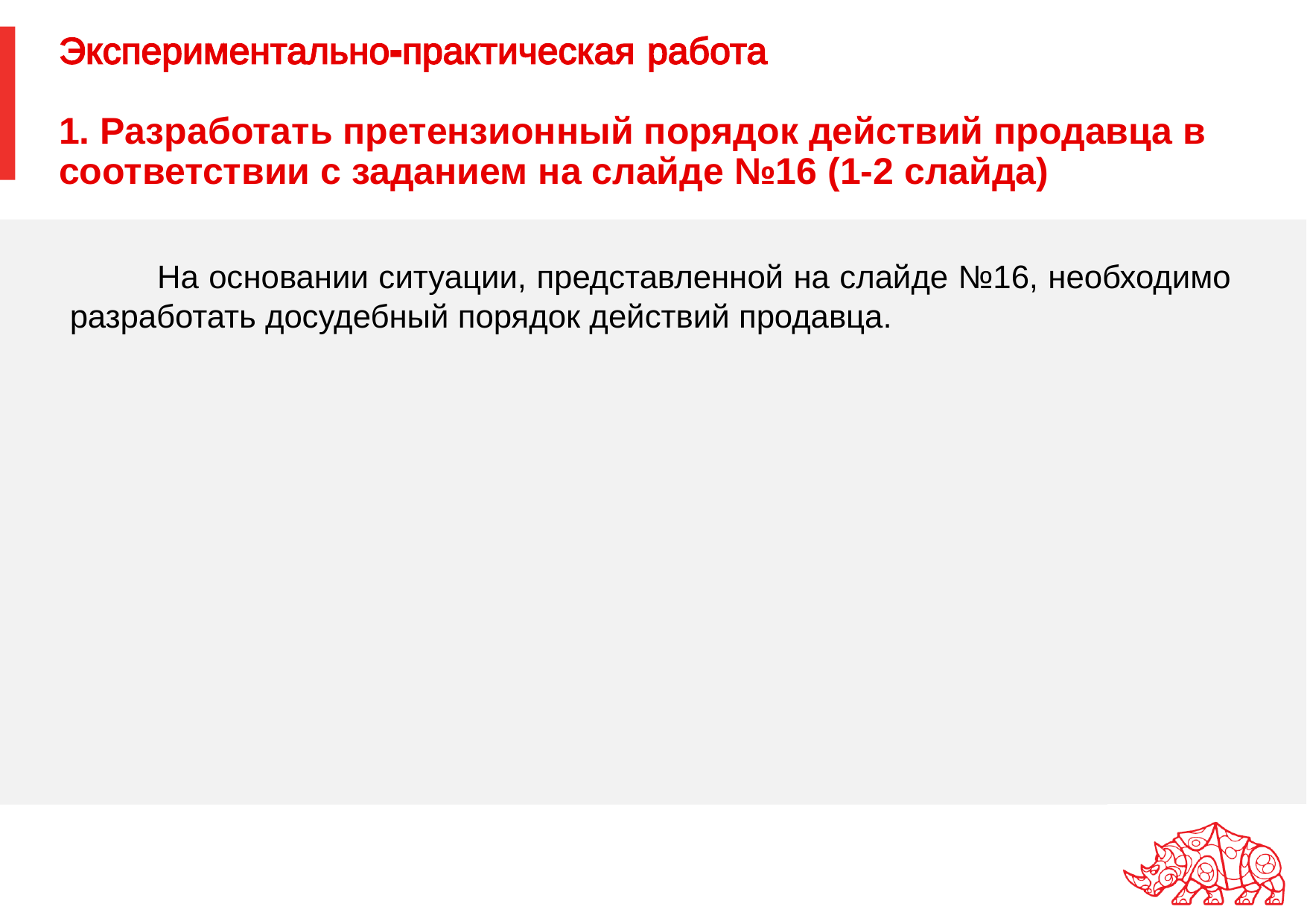

# Экспериментально-практическая работа 1. Разработать претензионный порядок действий продавца в соответствии с заданием на слайде №16 (1-2 слайда)
На основании ситуации, представленной на слайде №16, необходимо разработать досудебный порядок действий продавца.